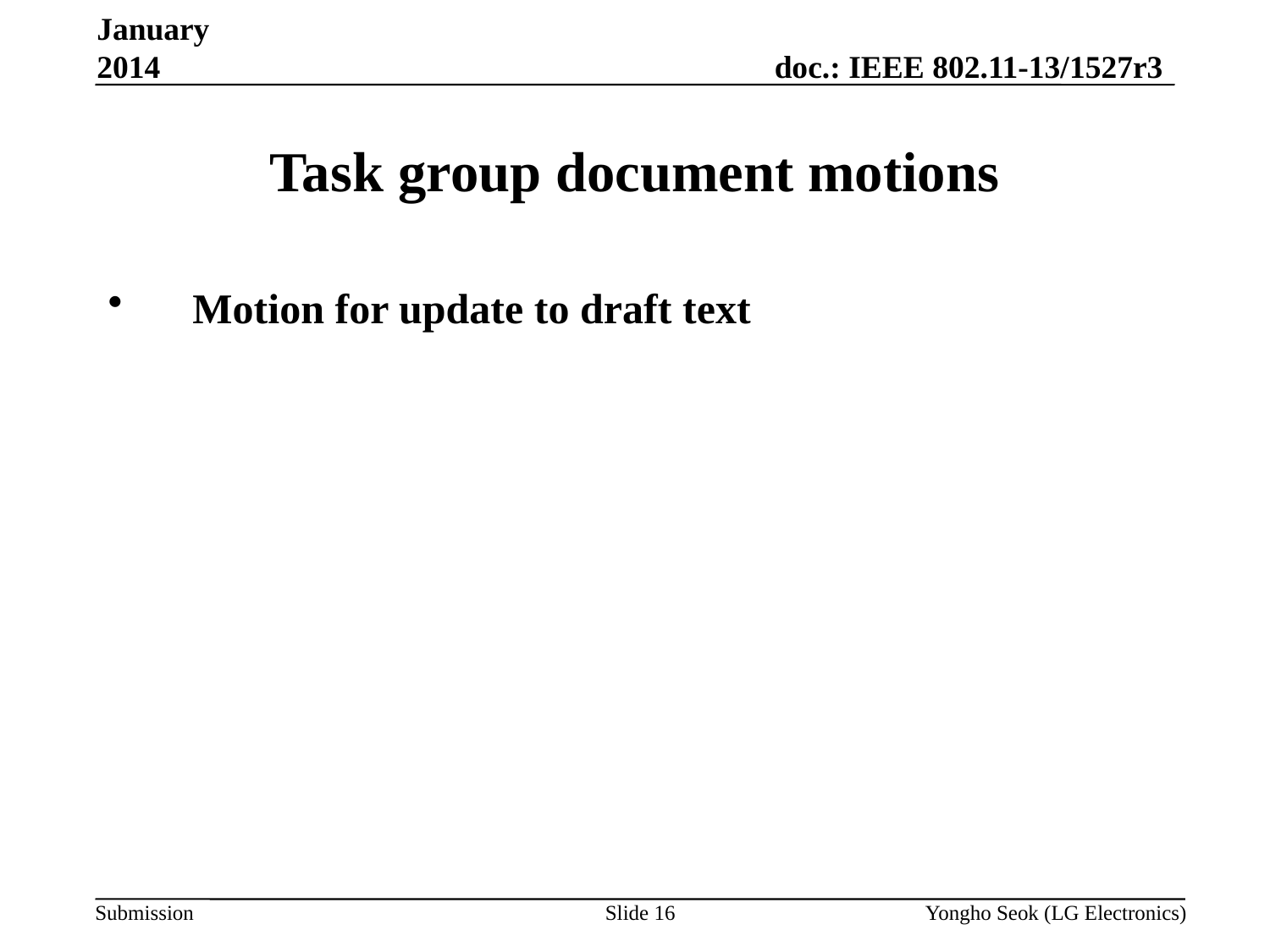

January 2014
# Task group document motions
Motion for update to draft text
Slide 16
Yongho Seok (LG Electronics)